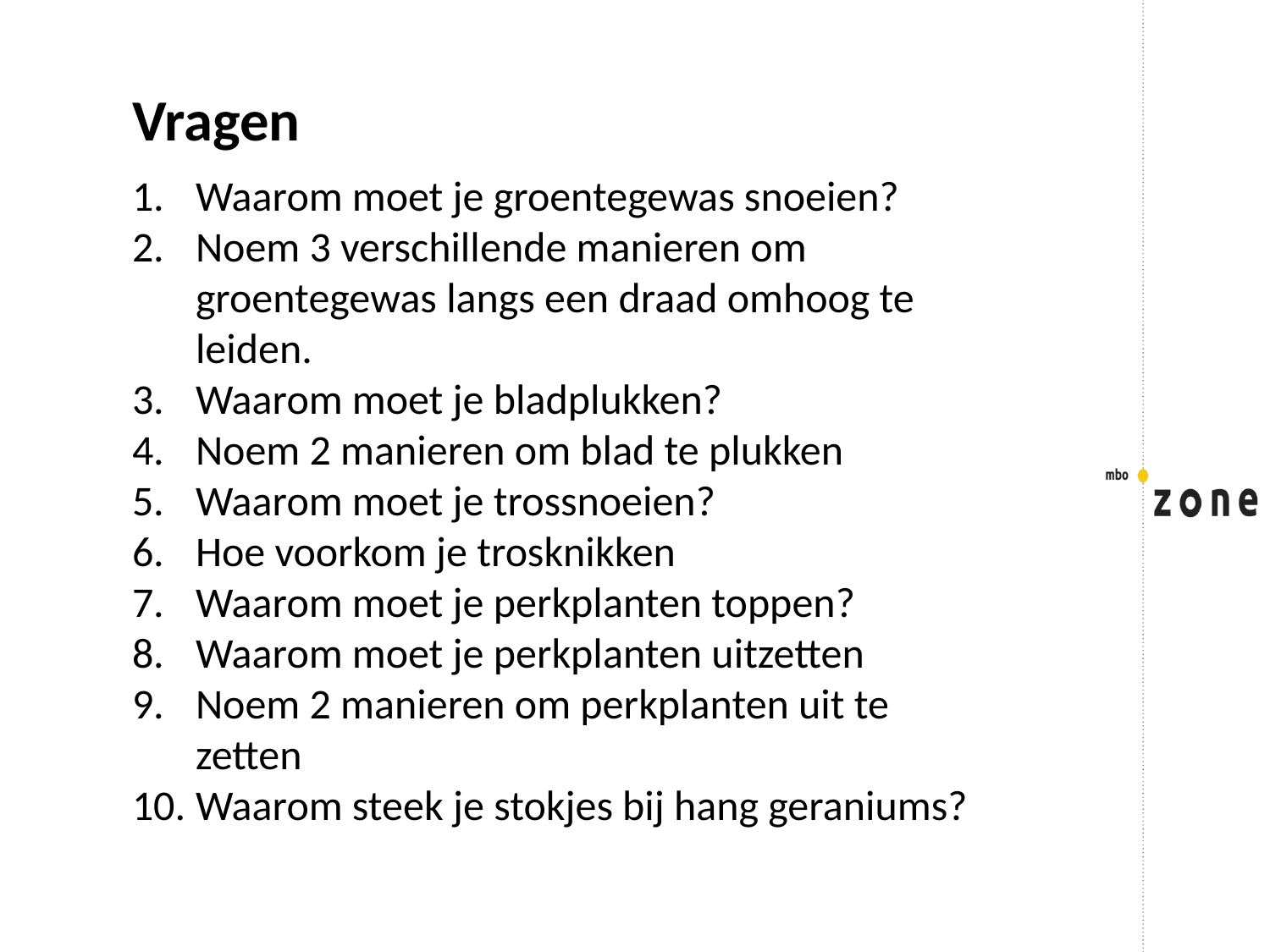

Vragen
Waarom moet je groentegewas snoeien?
Noem 3 verschillende manieren om groentegewas langs een draad omhoog te leiden.
Waarom moet je bladplukken?
Noem 2 manieren om blad te plukken
Waarom moet je trossnoeien?
Hoe voorkom je trosknikken
Waarom moet je perkplanten toppen?
Waarom moet je perkplanten uitzetten
Noem 2 manieren om perkplanten uit te zetten
Waarom steek je stokjes bij hang geraniums?